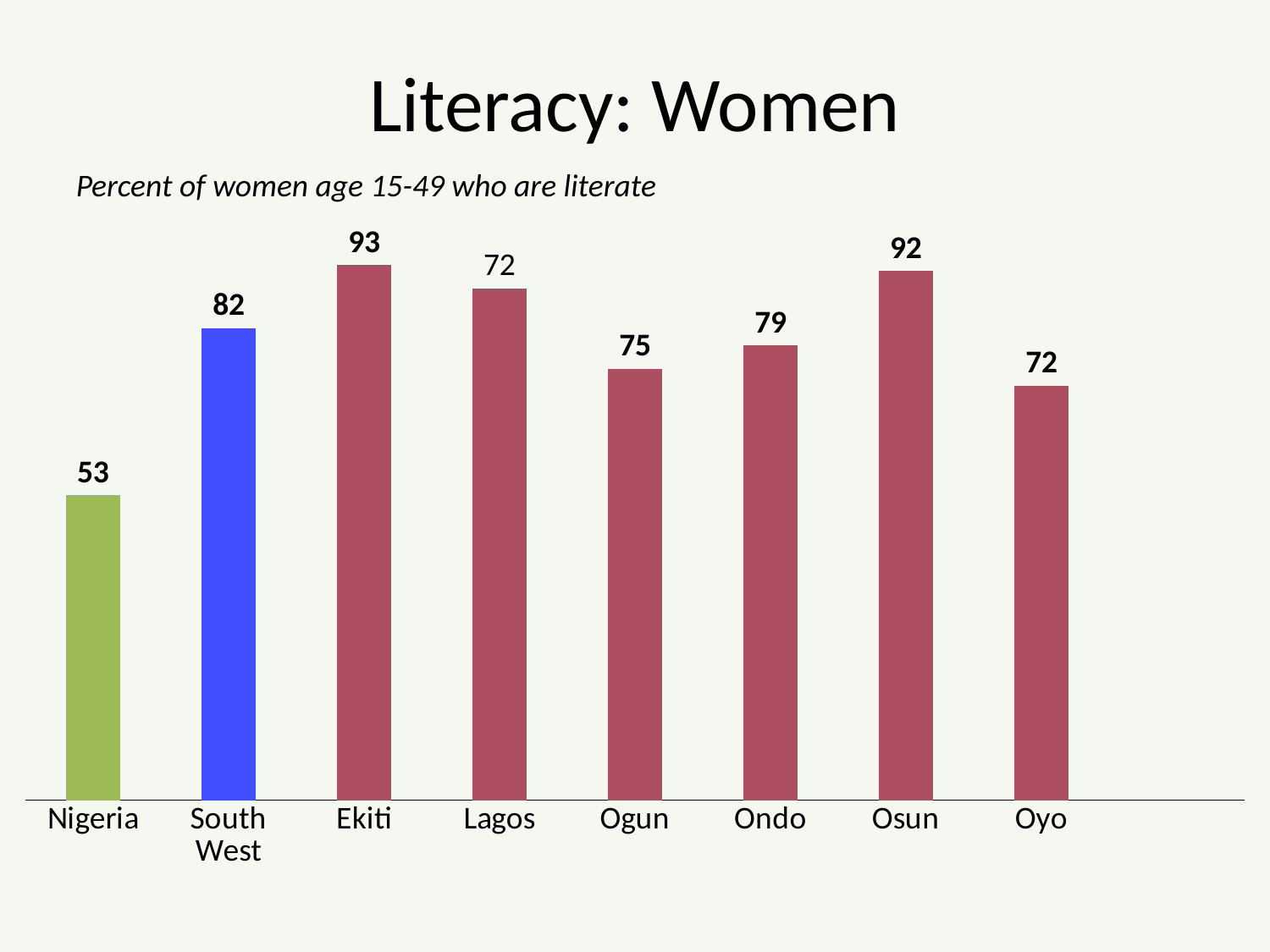

# Literacy: Women
Percent of women age 15-49 who are literate

### Chart

| Category | Women |
|---|---|
| Nigeria | 53.0 |
| South West | 82.0 |
| Ekiti | 93.0 |
| Lagos | 89.0 |
| Ogun | 75.0 |
| Ondo | 79.0 |
| Osun | 92.0 |
| Oyo | 72.0 |